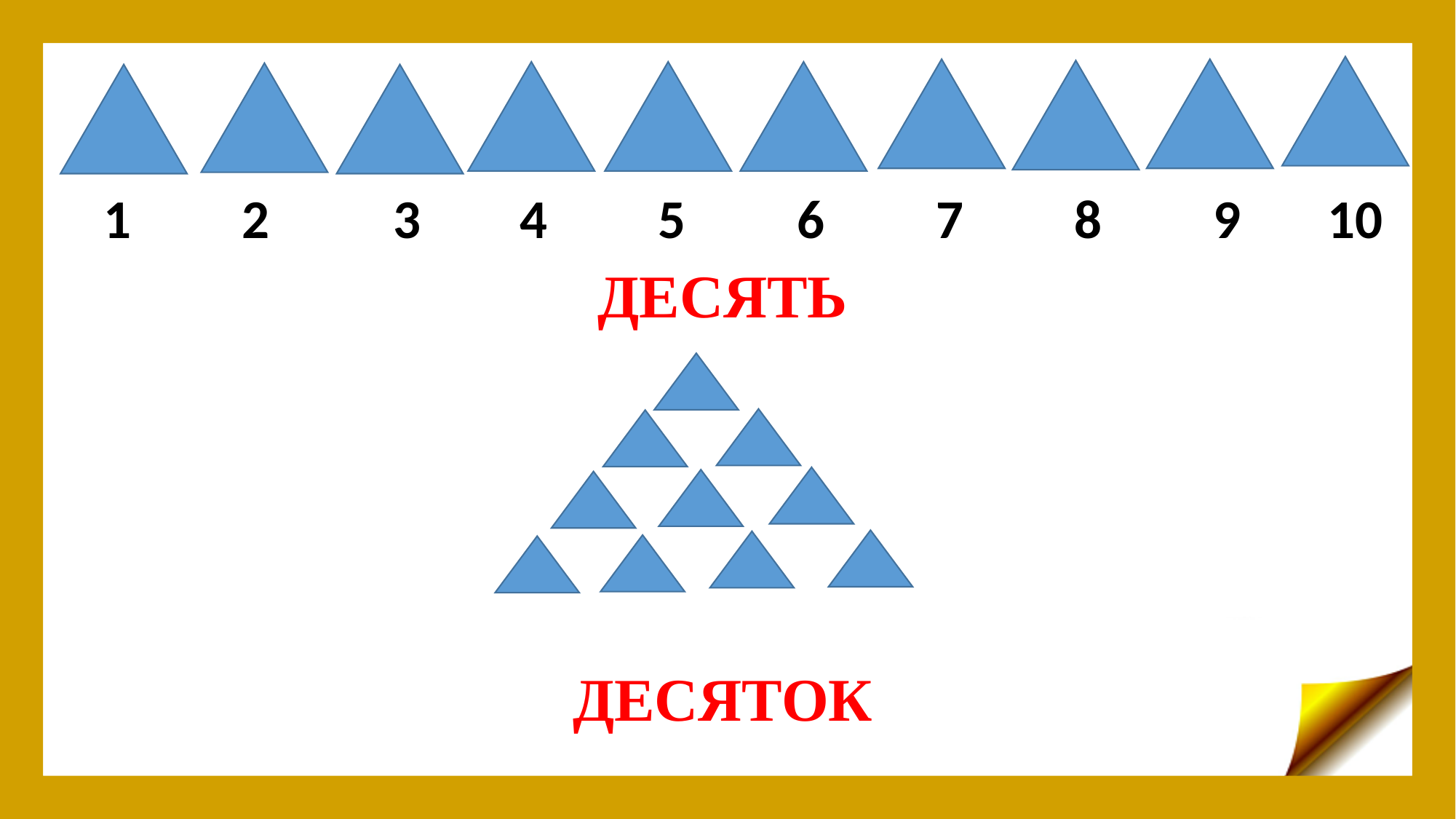

1         2          3        4         5         6         7         8         9       10
ДЕСЯТЬ

ДЕСЯТОК